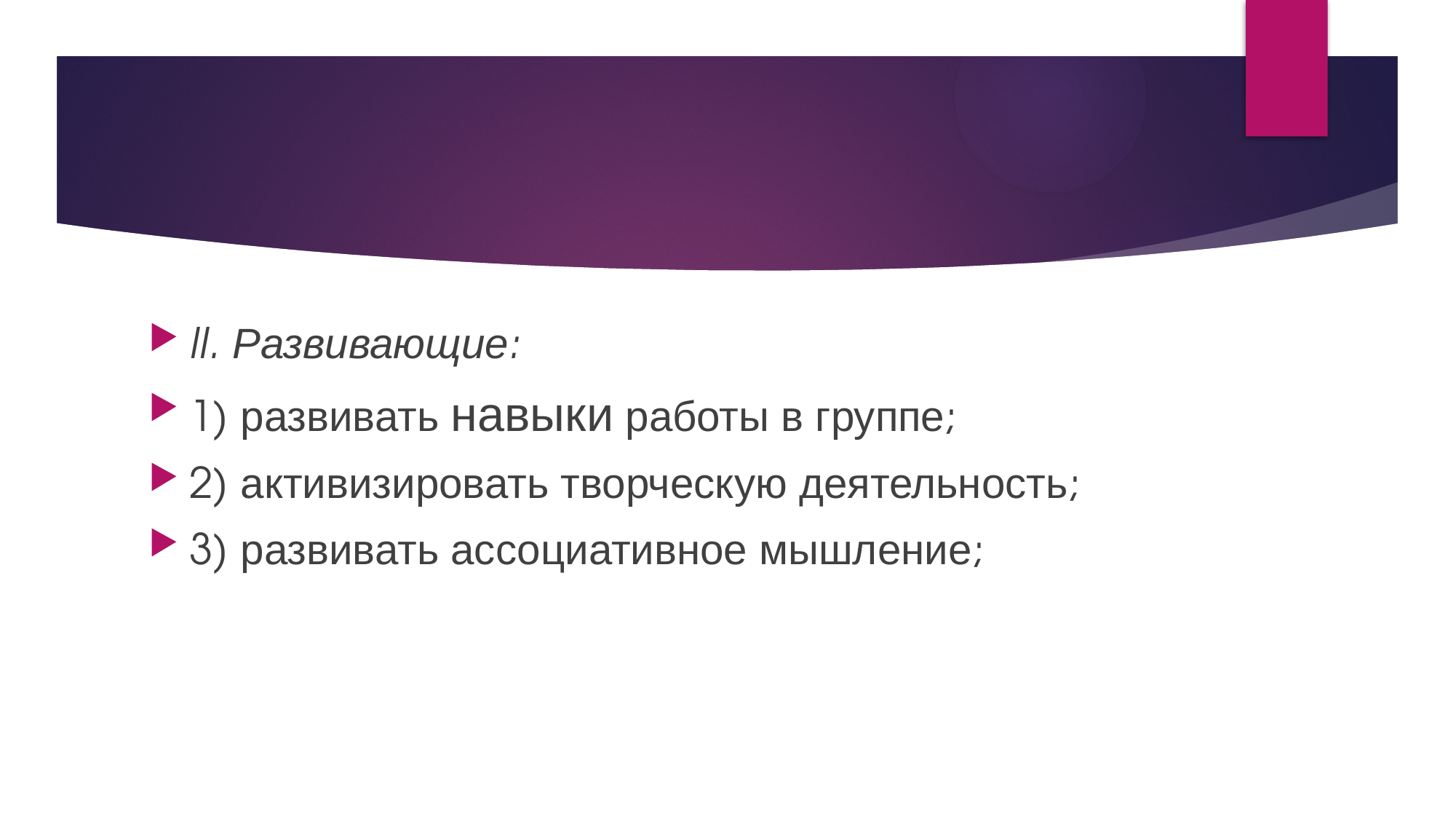

II. Развивающие:
1) развивать навыки работы в группе;
2) активизировать творческую деятельность;
3) развивать ассоциативное мышление;